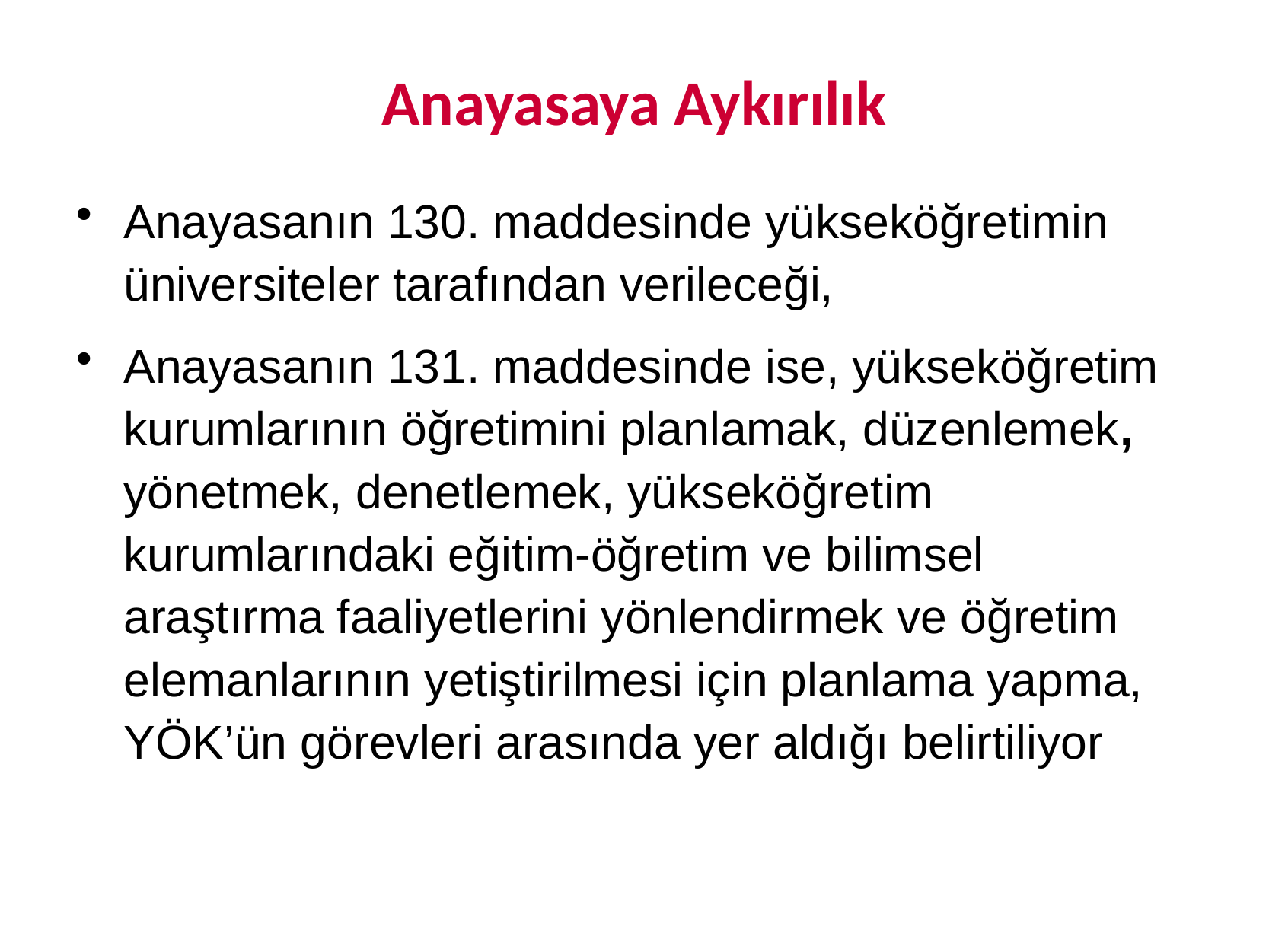

# Anayasaya Aykırılık
Anayasanın 130. maddesinde yükseköğretimin üniversiteler tarafından verileceği,
Anayasanın 131. maddesinde ise, yükseköğretim kurumlarının öğretimini planlamak, düzenlemek, yönetmek, denetlemek, yükseköğretim kurumlarındaki eğitim-öğretim ve bilimsel araştırma faaliyetlerini yönlendirmek ve öğretim elemanlarının yetiştirilmesi için planlama yapma, YÖK’ün görevleri arasında yer aldığı belirtiliyor